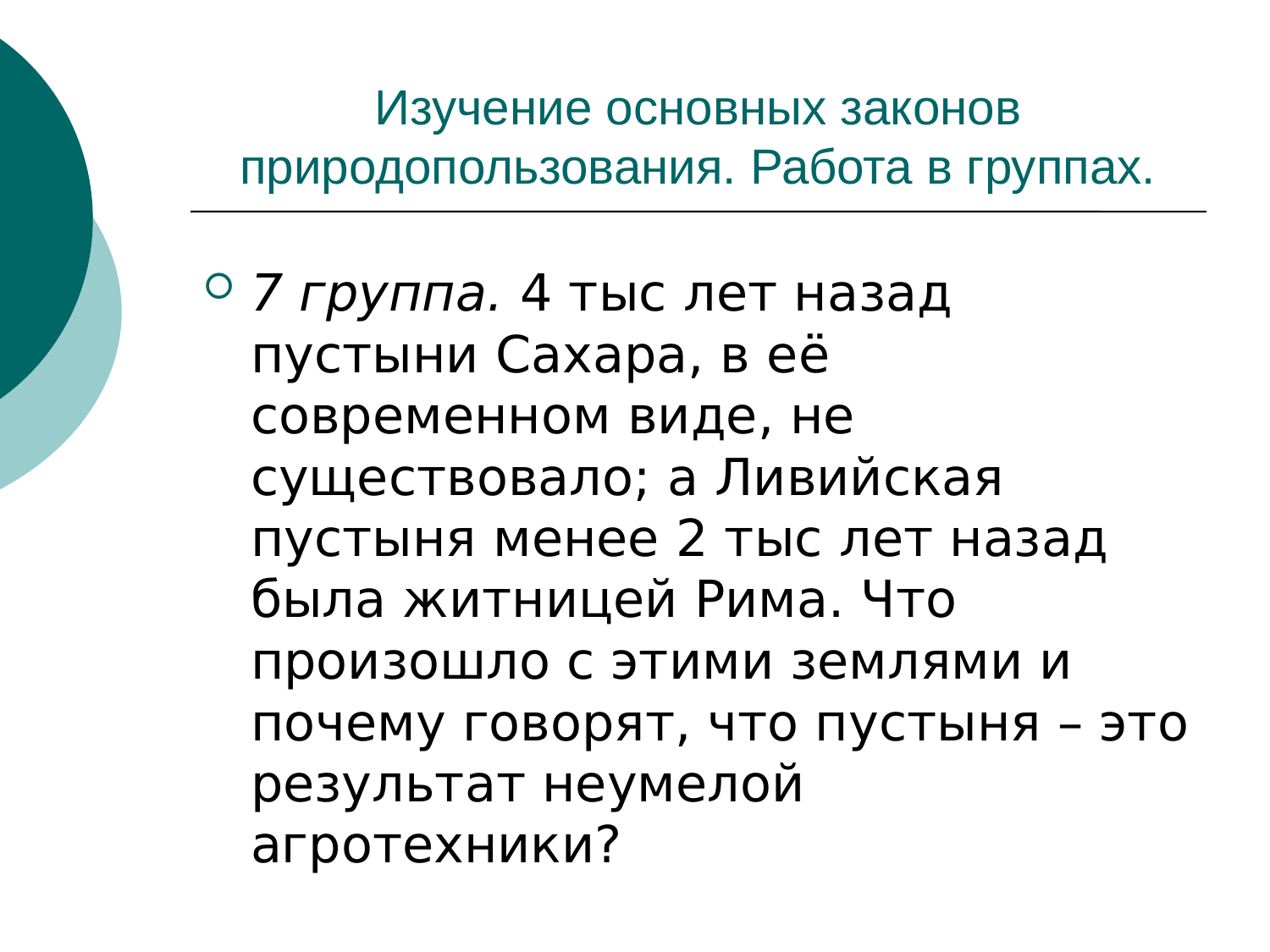

# Изучение основных законов природопользования. Работа в группах.
7 группа. 4 тыс лет назад пустыни Сахара, в её современном виде, не существовало; а Ливийская пустыня менее 2 тыс лет назад была житницей Рима. Что произошло с этими землями и почему говорят, что пустыня – это результат неумелой агротехники?